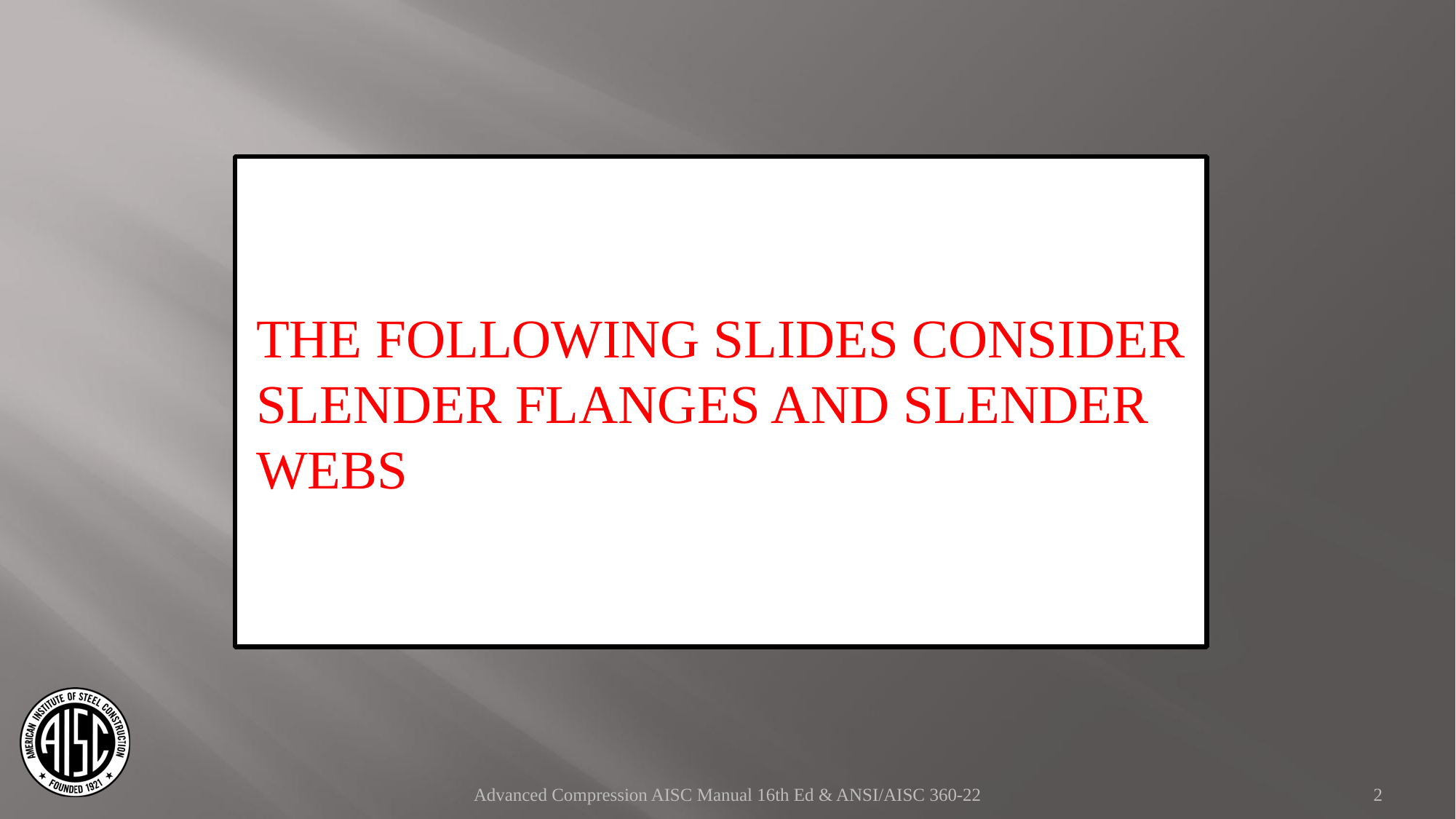

THE FOLLOWING SLIDES CONSIDER SLENDER FLANGES AND SLENDER WEBS
Advanced Compression AISC Manual 16th Ed & ANSI/AISC 360-22
2